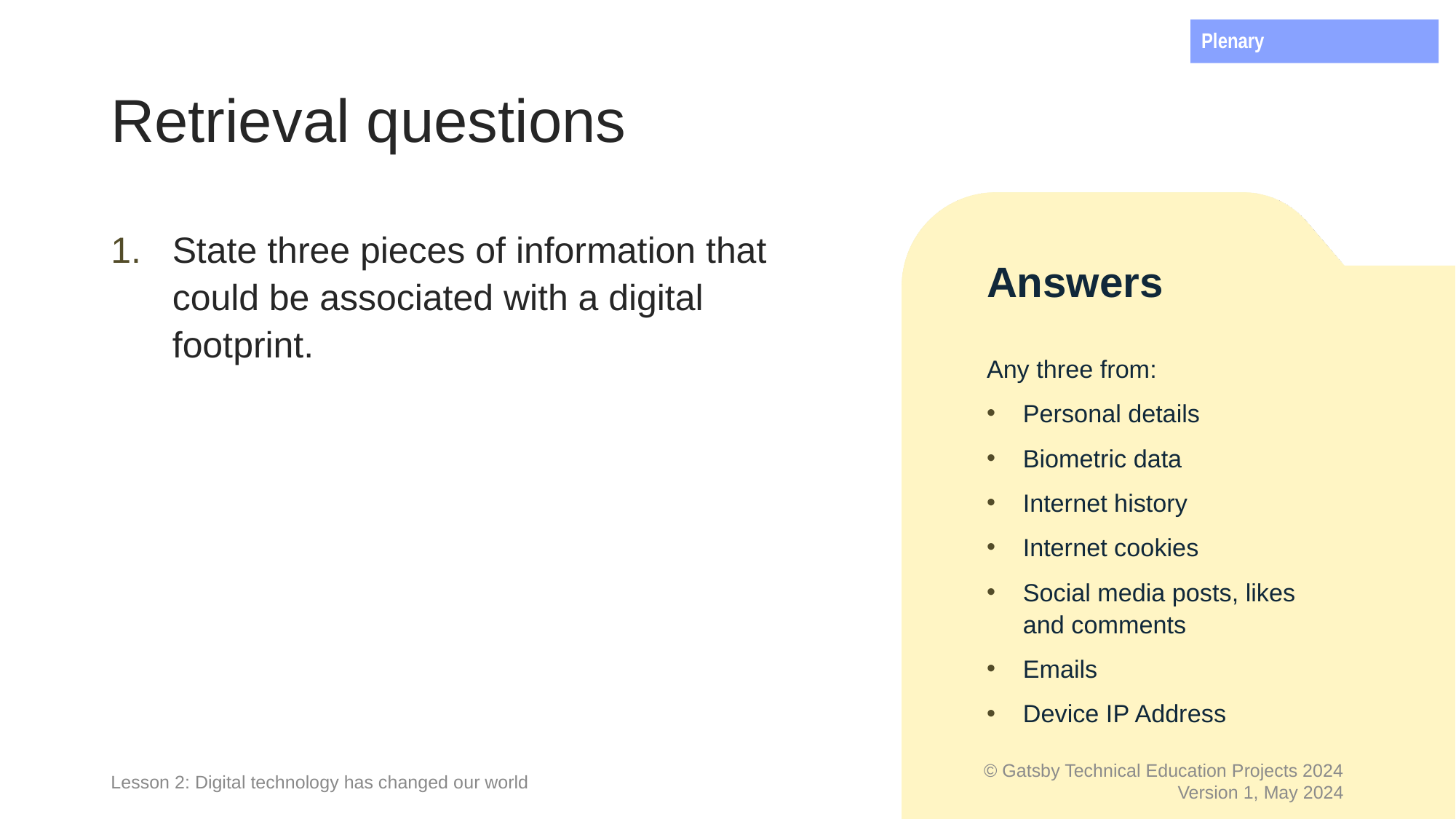

Plenary
# Retrieval questions
State three pieces of information that could be associated with a digital footprint.
Answers
Any three from:
Personal details
Biometric data
Internet history
Internet cookies
Social media posts, likes
and comments
Emails
Device IP Address
Lesson 2: Digital technology has changed our world